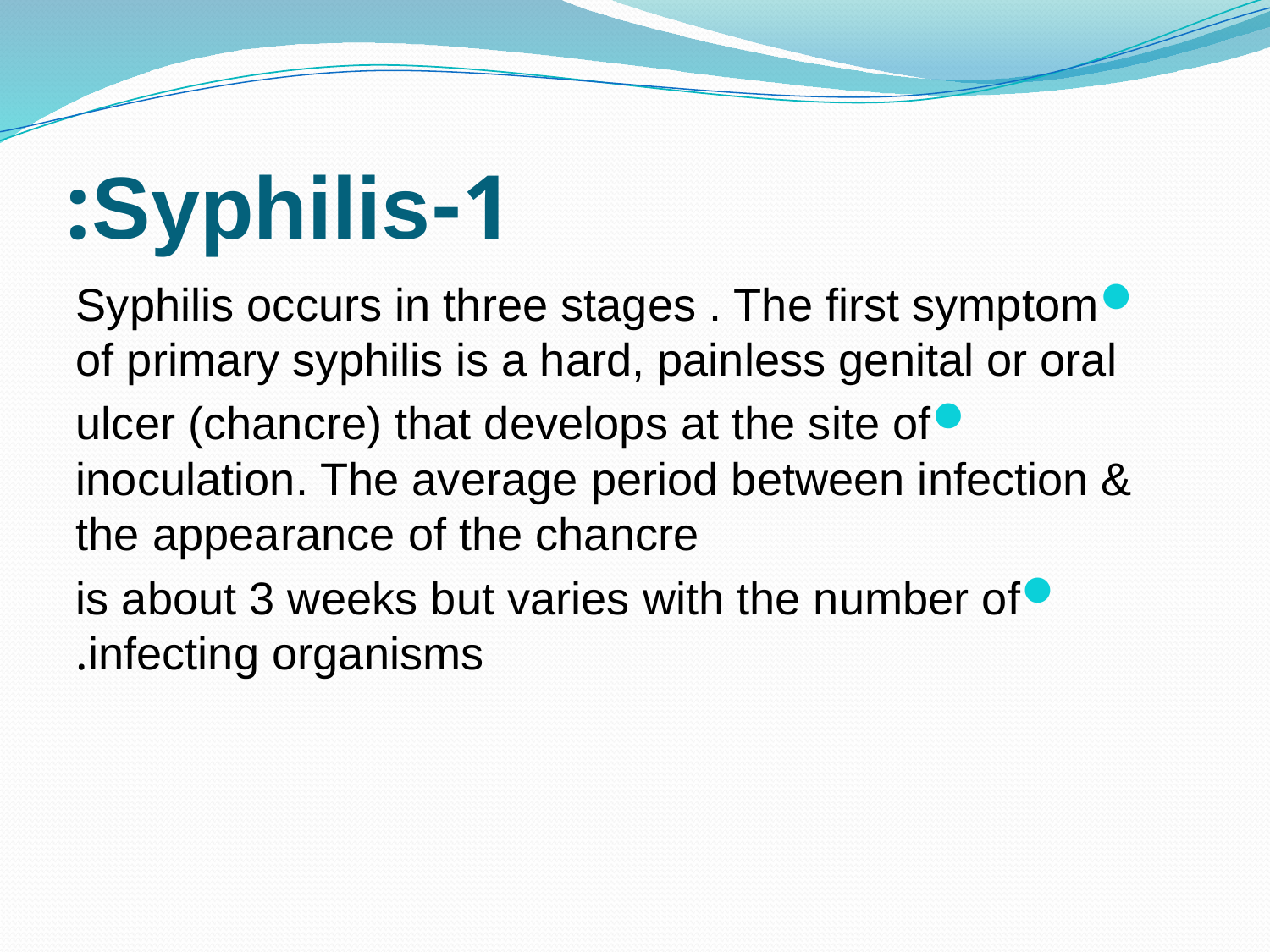

# 1-Syphilis:
Syphilis occurs in three stages . The first symptom of primary syphilis is a hard, painless genital or oral
ulcer (chancre) that develops at the site of inoculation. The average period between infection & the appearance of the chancre
is about 3 weeks but varies with the number of infecting organisms.